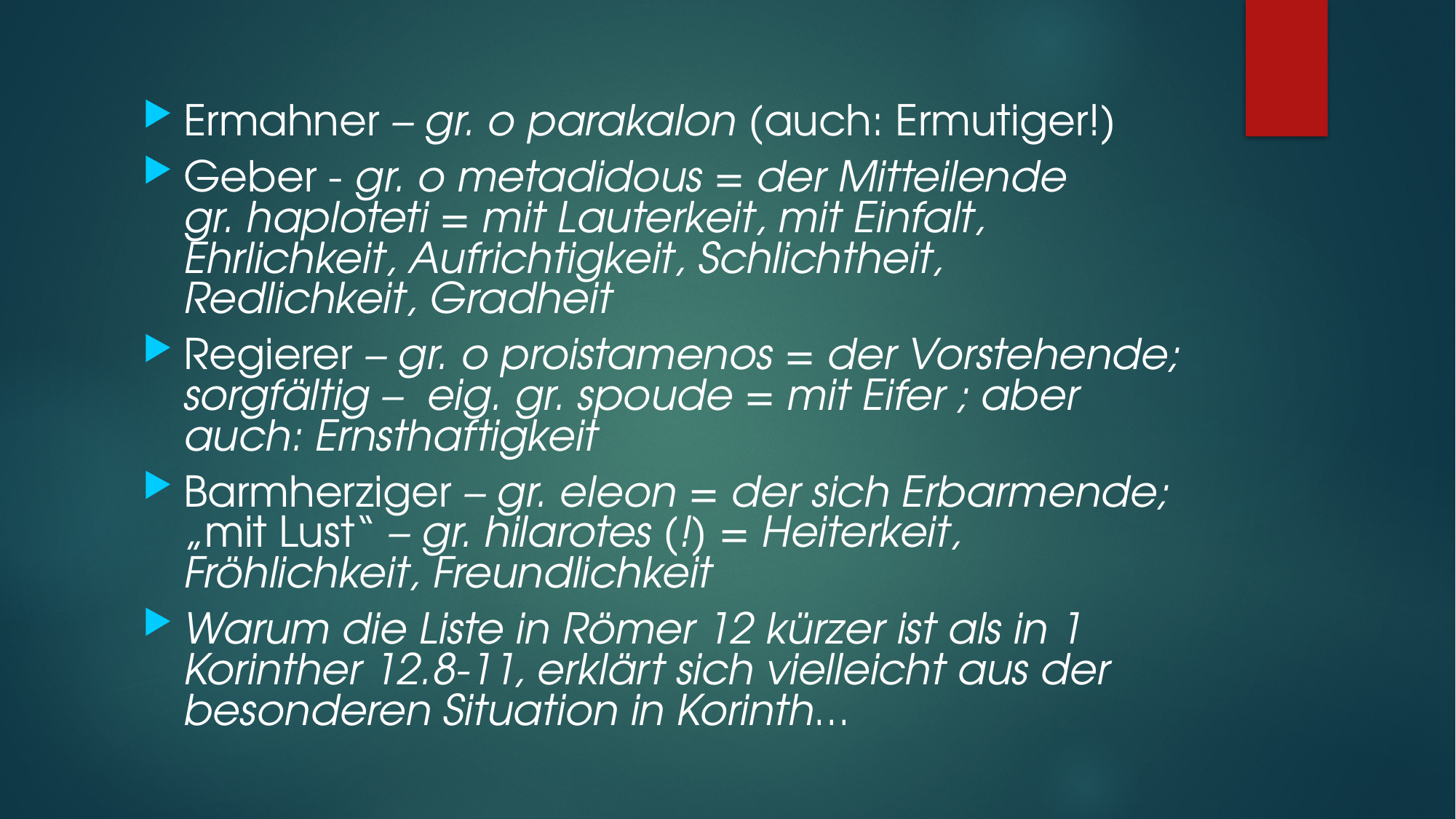

#
Ermahner – gr. o parakalon (auch: Ermutiger!)
Geber - gr. o metadidous = der Mitteilende
gr. haploteti = mit Lauterkeit, mit Einfalt, Ehrlichkeit, Aufrichtigkeit, Schlichtheit, Redlichkeit, Gradheit
Regierer – gr. o proistamenos = der Vorstehende; sorgfältig –  eig. gr. spoude = mit Eifer ; aber auch: Ernsthaftigkeit
Barmherziger – gr. eleon = der sich Erbarmende;
„mit Lust“ – gr. hilarotes (!) = Heiterkeit, Fröhlichkeit, Freundlichkeit
Warum die Liste in Römer 12 kürzer ist als in 1 Korinther 12.8-11, erklärt sich vielleicht aus der besonderen Situation in Korinth…